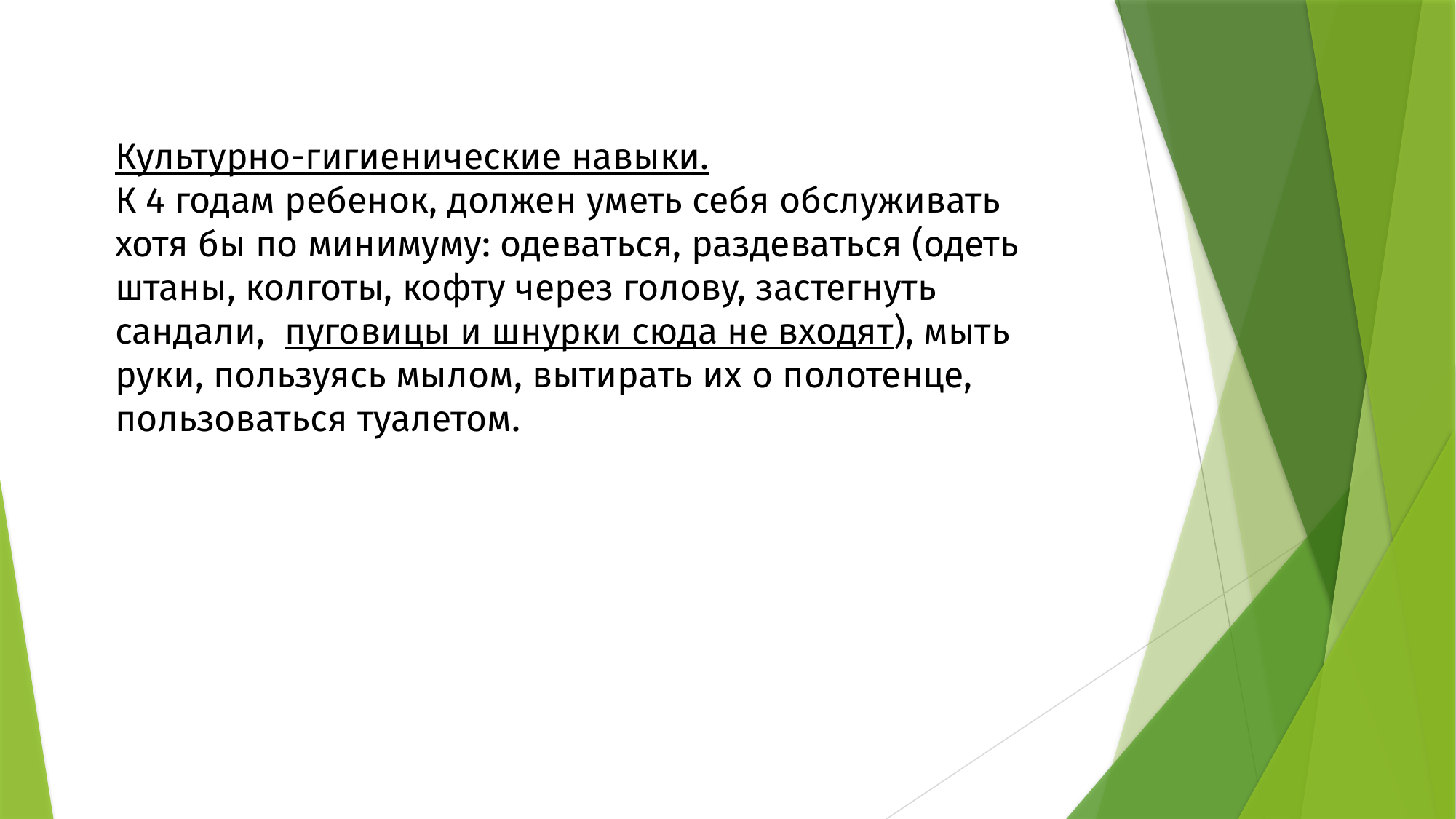

Культурно-гигиенические навыки.
К 4 годам ребенок, должен уметь себя обслуживать хотя бы по минимуму: одеваться, раздеваться (одеть штаны, колготы, кофту через голову, застегнуть сандали,  пуговицы и шнурки сюда не входят), мыть руки, пользуясь мылом, вытирать их о полотенце, пользоваться туалетом.